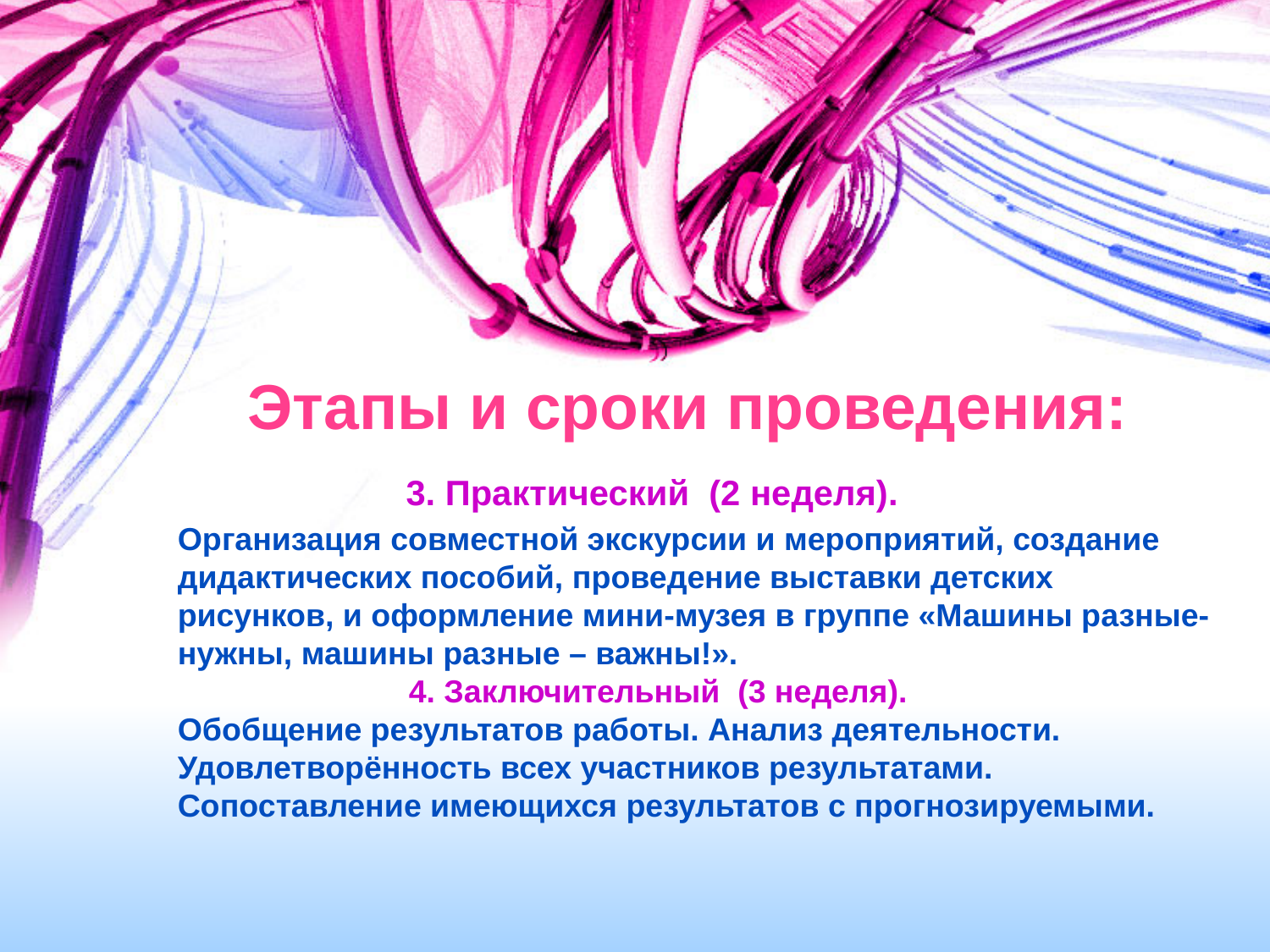

# Этапы и сроки проведения: 3. Практический  (2 неделя). Организация совместной экскурсии и мероприятий, создание дидактических пособий, проведение выставки детских рисунков, и оформление мини-музея в группе «Машины разные-нужны, машины разные – важны!». 4. Заключительный  (3 неделя). Обобщение результатов работы. Анализ деятельности. Удовлетворённость всех участников результатами. Сопоставление имеющихся результатов с прогнозируемыми.